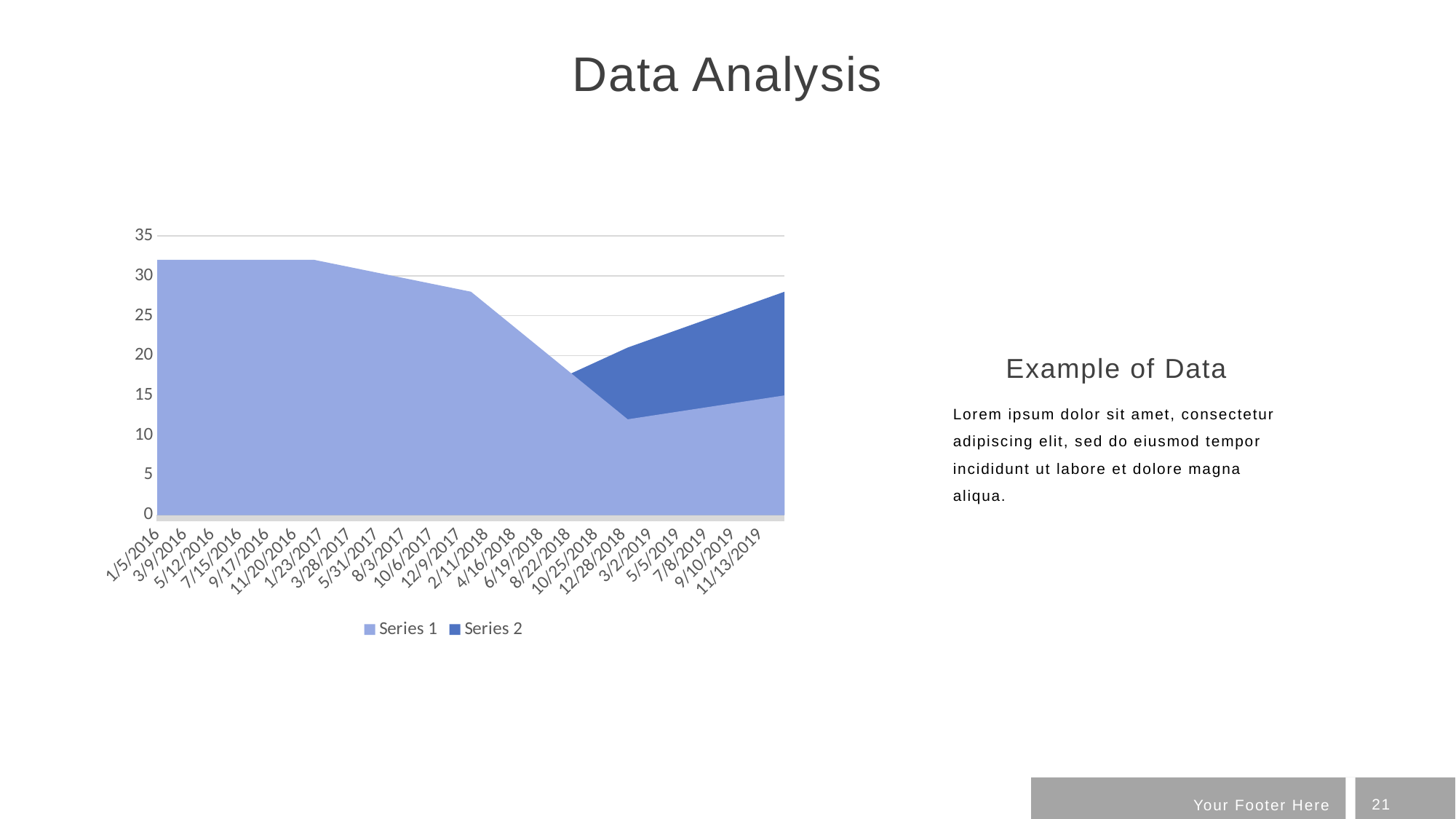

Data Analysis

### Chart

| Category | Series 1 | Series 2 |
|---|---|---|
| 42374 | 32.0 | 12.0 |
| 42741 | 32.0 | 12.0 |
| 43107 | 28.0 | 12.0 |
| 43473 | 12.0 | 21.0 |
| 43839 | 15.0 | 28.0 |
Example of Data
Lorem ipsum dolor sit amet, consectetur adipiscing elit, sed do eiusmod tempor incididunt ut labore et dolore magna aliqua.

21
Your Footer Here